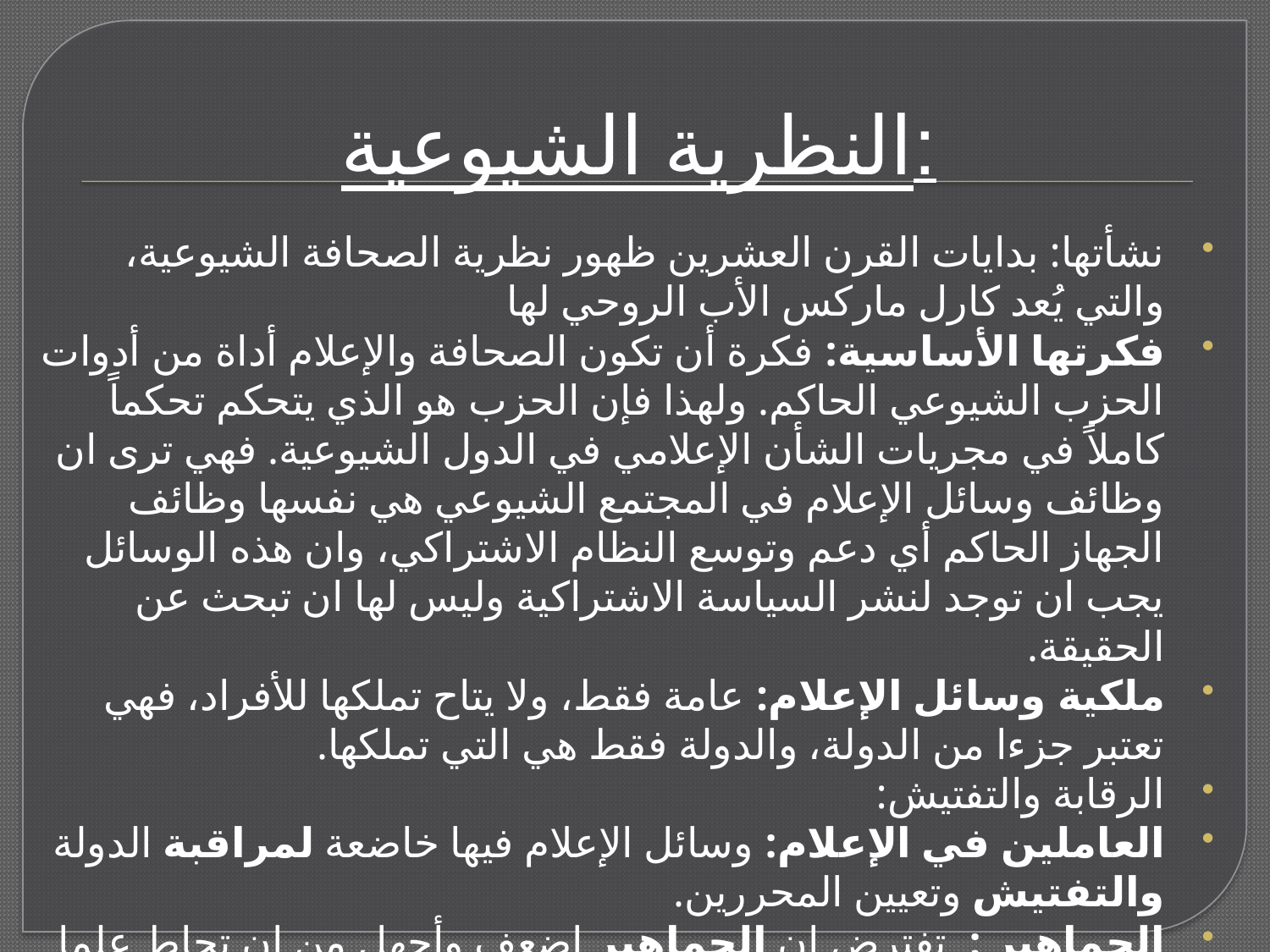

# النظرية الشيوعية:
نشأتها: بدايات القرن العشرين ظهور نظرية الصحافة الشيوعية، والتي يُعد كارل ماركس الأب الروحي لها
فكرتها الأساسية: فكرة أن تكون الصحافة والإعلام أداة من أدوات الحزب الشيوعي الحاكم. ولهذا فإن الحزب هو الذي يتحكم تحكماً كاملاً في مجريات الشأن الإعلامي في الدول الشيوعية. فهي ترى ان وظائف وسائل الإعلام في المجتمع الشيوعي هي نفسها وظائف الجهاز الحاكم أي دعم وتوسع النظام الاشتراكي، وان هذه الوسائل يجب ان توجد لنشر السياسة الاشتراكية وليس لها ان تبحث عن الحقيقة.
ملكية وسائل الإعلام: عامة فقط، ولا يتاح تملكها للأفراد، فهي تعتبر جزءا من الدولة، والدولة فقط هي التي تملكها.
الرقابة والتفتيش:
العاملين في الإعلام: وسائل الإعلام فيها خاضعة لمراقبة الدولة والتفتيش وتعيين المحررين.
الجماهير :  تفترض ان الجماهير اضعف وأجهل من ان تحاط علما بكل ما تقوم به الحكومة.